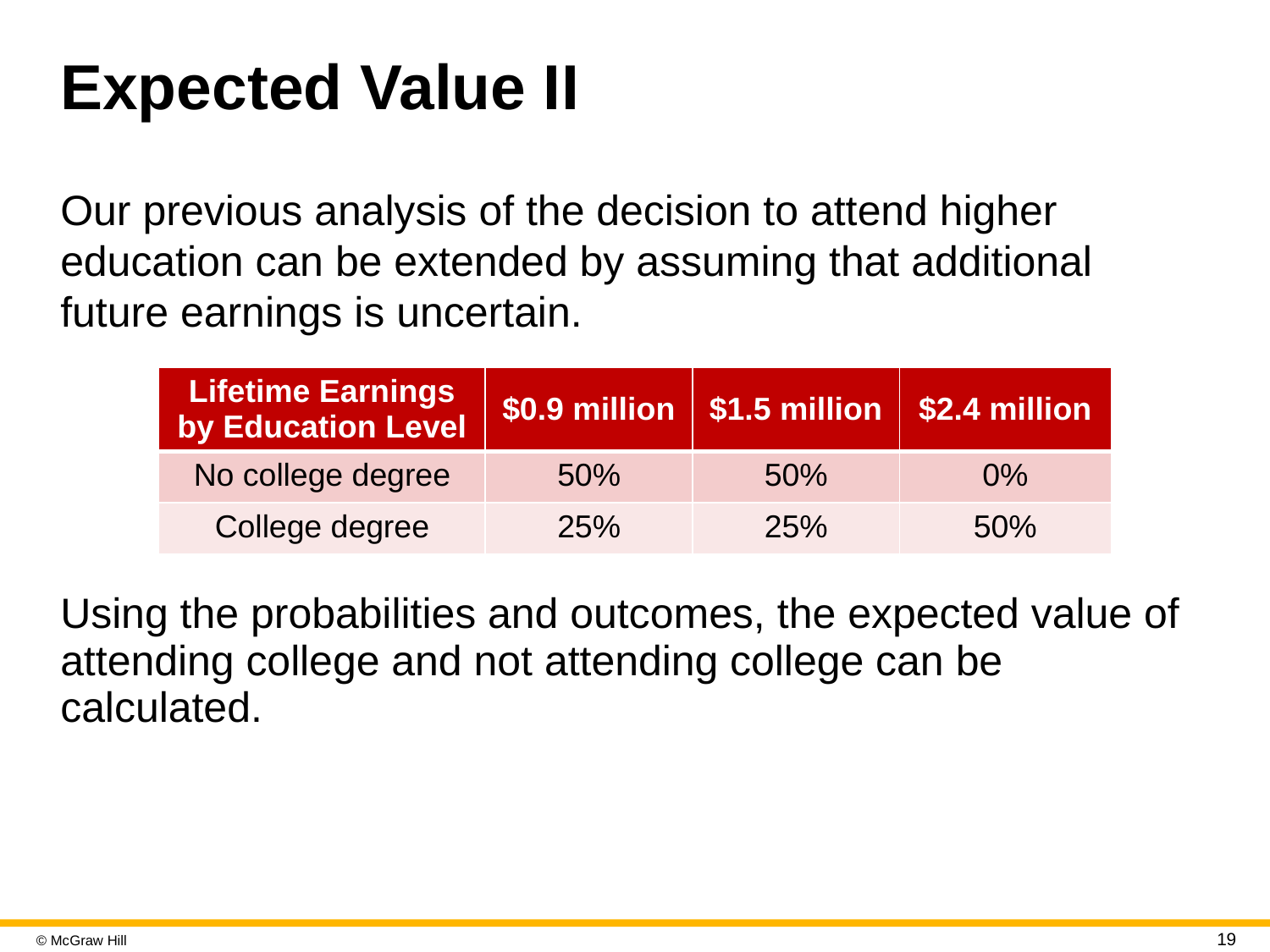

# Expected Value I I
Our previous analysis of the decision to attend higher education can be extended by assuming that additional future earnings is uncertain.
| Lifetime Earnings by Education Level | $0.9 million | $1.5 million | $2.4 million |
| --- | --- | --- | --- |
| No college degree | 50% | 50% | 0% |
| College degree | 25% | 25% | 50% |
Using the probabilities and outcomes, the expected value of attending college and not attending college can be calculated.